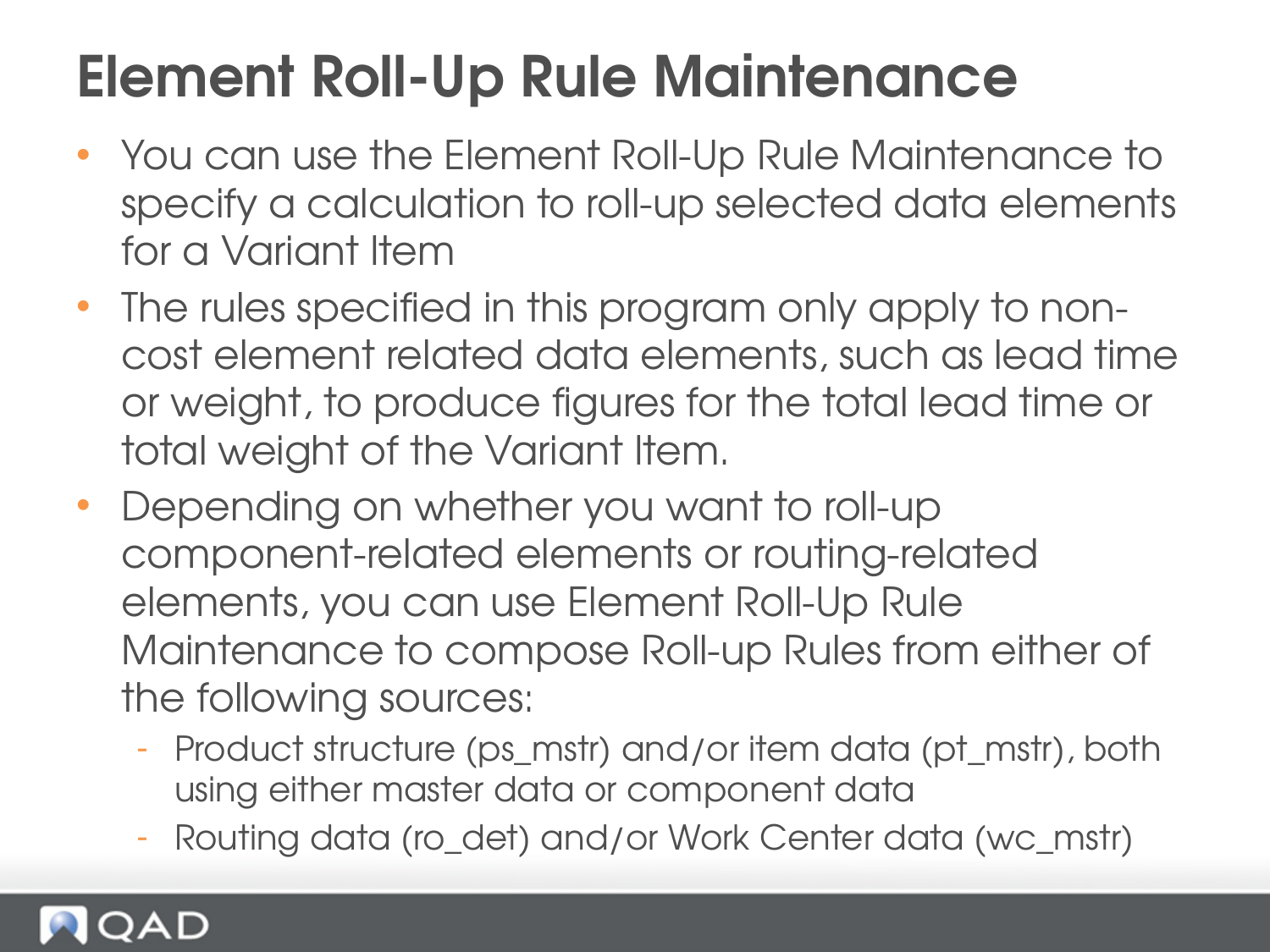

# Element Roll-Up Rule Maintenance
You can use the Element Roll-Up Rule Maintenance to specify a calculation to roll-up selected data elements for a Variant Item
The rules specified in this program only apply to non-cost element related data elements, such as lead time or weight, to produce figures for the total lead time or total weight of the Variant Item.
Depending on whether you want to roll-up component-related elements or routing-related elements, you can use Element Roll-Up Rule Maintenance to compose Roll-up Rules from either of the following sources:
Product structure (ps_mstr) and/or item data (pt_mstr), both using either master data or component data
Routing data (ro_det) and/or Work Center data (wc_mstr)